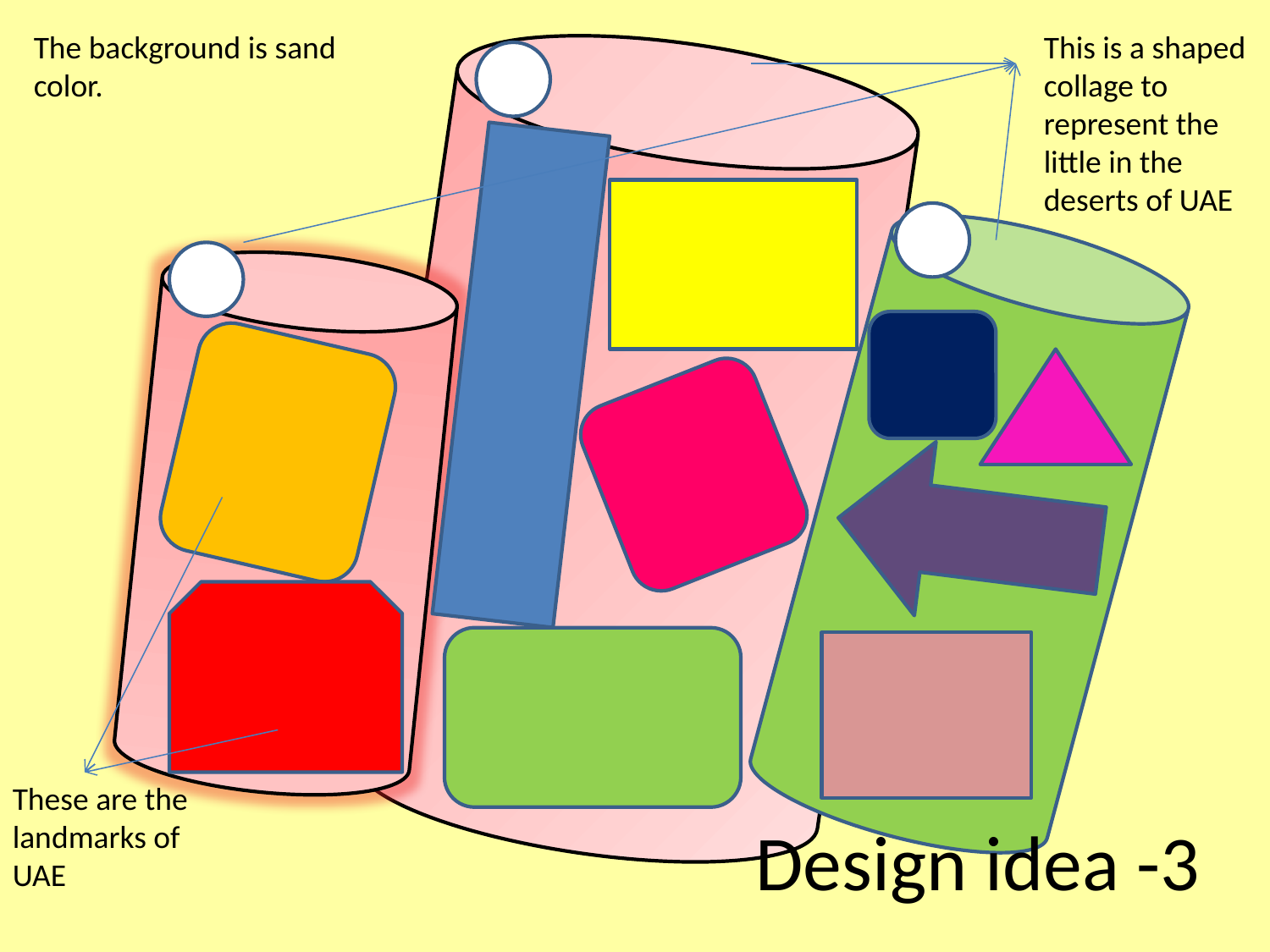

The background is sand color.
This is a shaped collage to represent the little in the deserts of UAE

These are the landmarks of UAE
Design idea -3